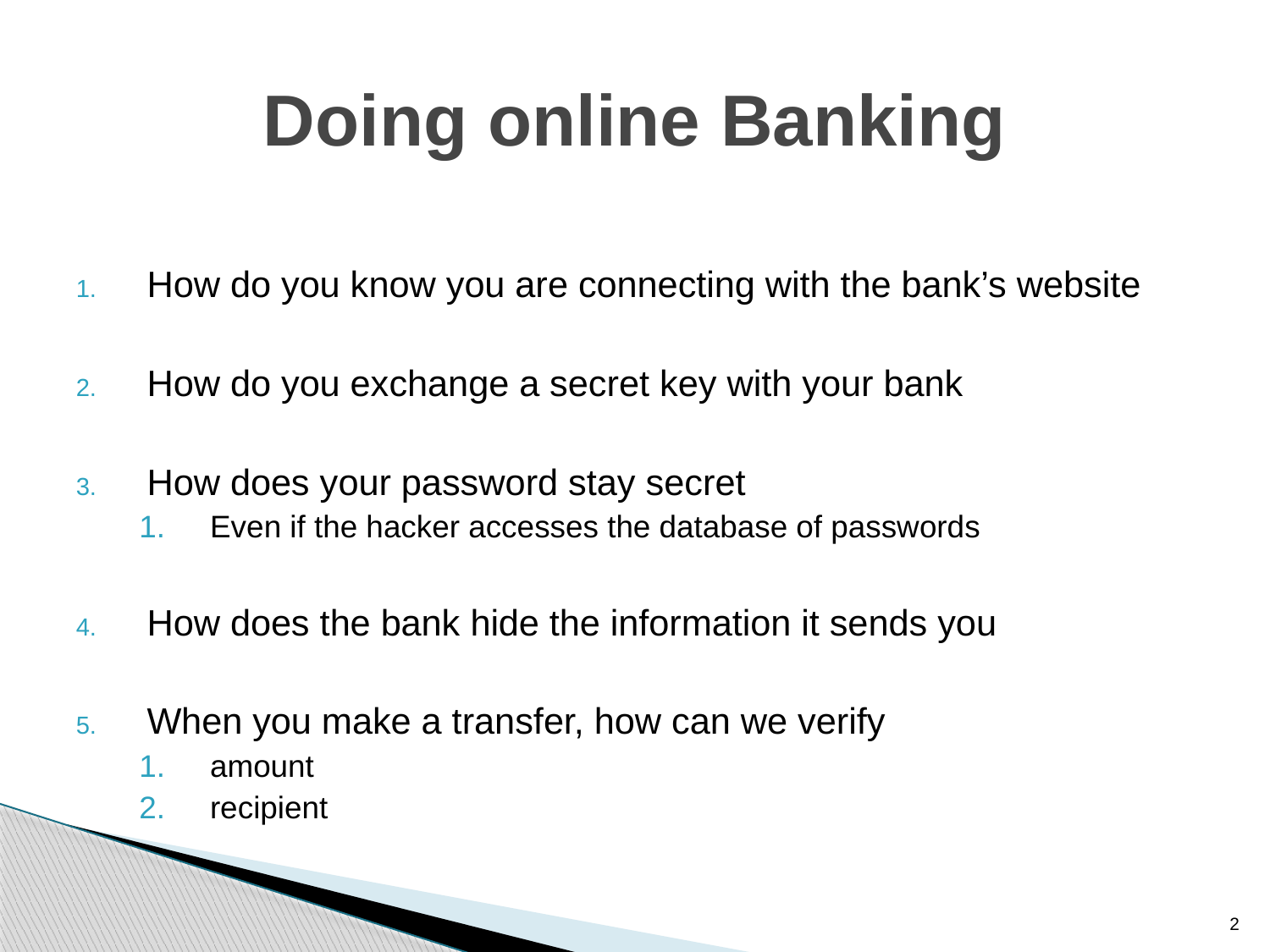

# Doing online Banking

How do you know you are connecting with the bank’s website

How do you exchange a secret key with your bank

How does your password stay secret
Even if the hacker accesses the database of passwords

How does the bank hide the information it sends you

When you make a transfer, how can we verify
amount
recipient

2